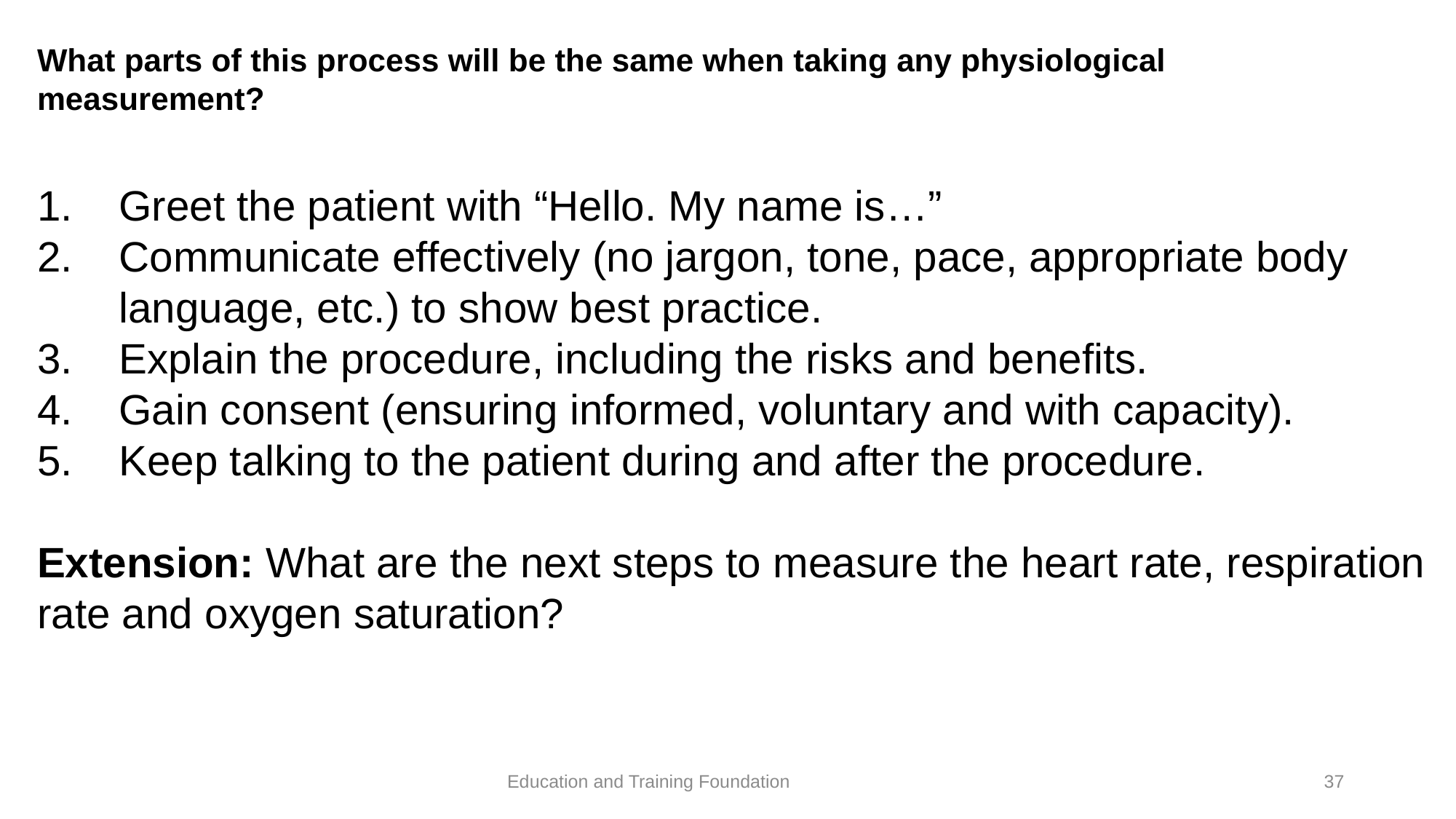

# What parts of this process will be the same when taking any physiological measurement?
Greet the patient with “Hello. My name is…”
Communicate effectively (no jargon, tone, pace, appropriate body language, etc.) to show best practice.
Explain the procedure, including the risks and benefits.
Gain consent (ensuring informed, voluntary and with capacity).
Keep talking to the patient during and after the procedure.

Extension: What are the next steps to measure the heart rate, respiration rate and oxygen saturation?
37
Education and Training Foundation